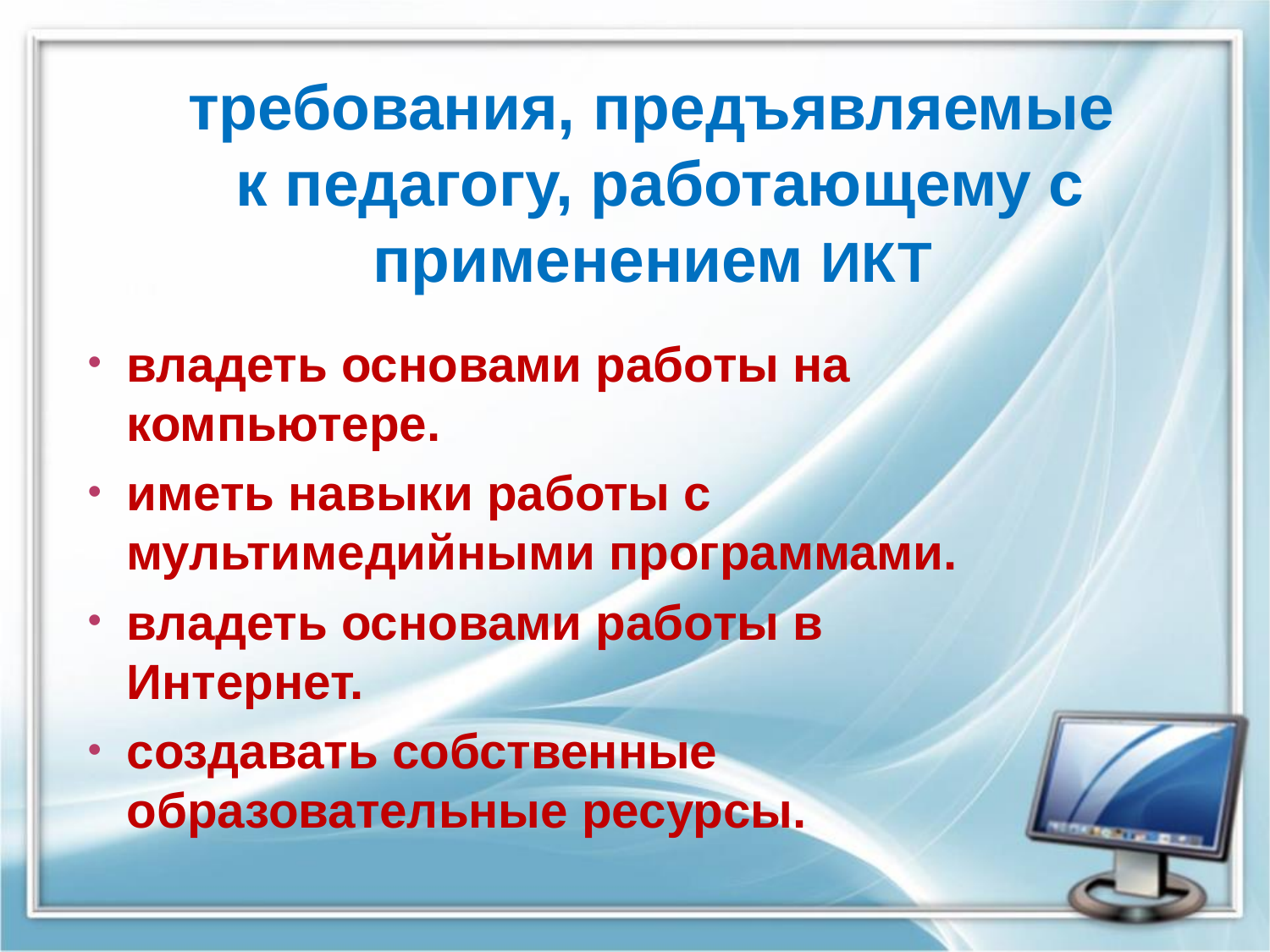

# требования, предъявляемые к педагогу, работающему с применением ИКТ
владеть основами работы на компьютере.
иметь навыки работы с мультимедийными программами.
владеть основами работы в Интернет.
создавать собственные образовательные ресурсы.